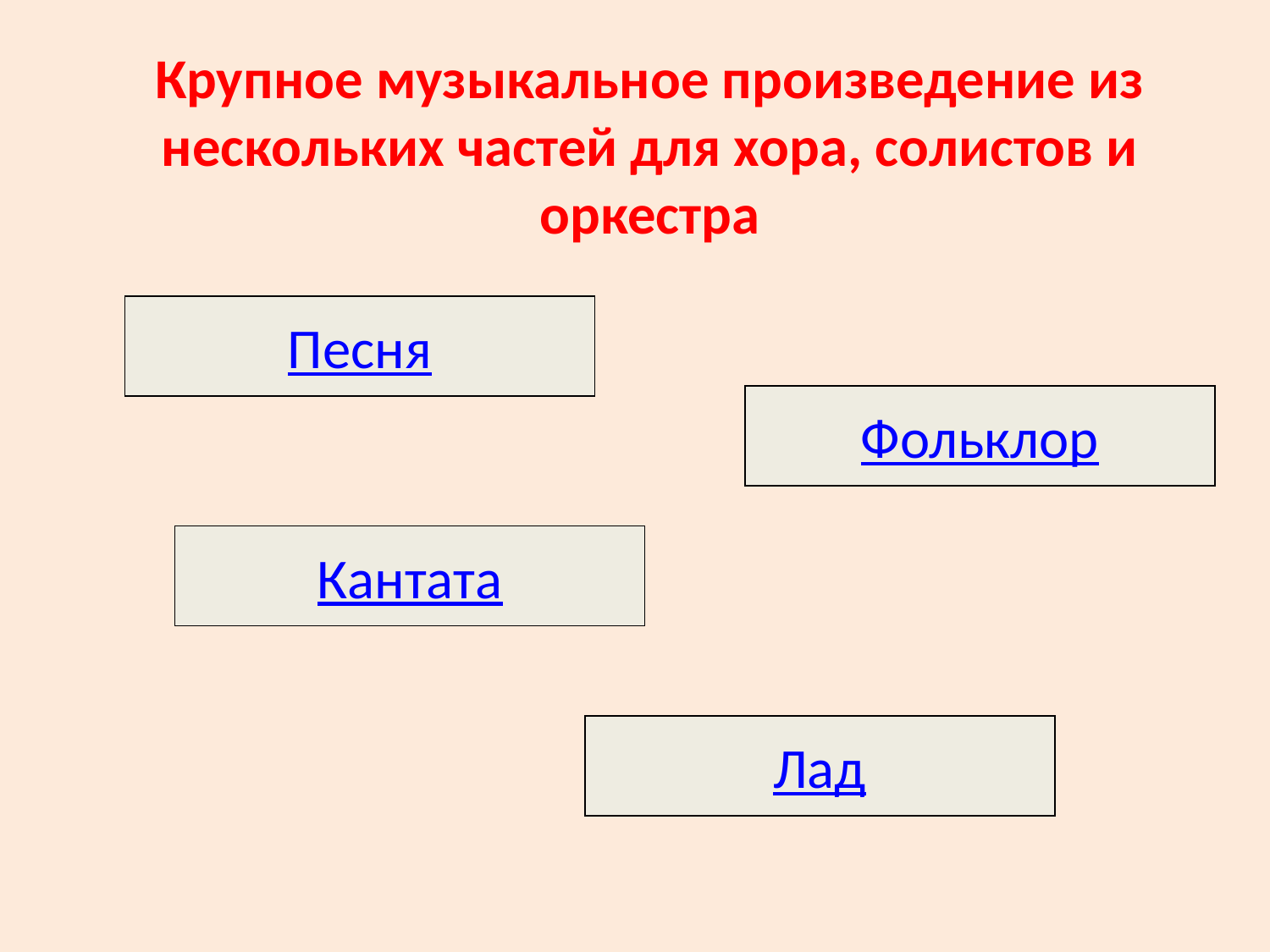

Крупное музыкальное произведение из нескольких частей для хора, солистов и оркестра
Песня
Фольклор
Кантата
Лад